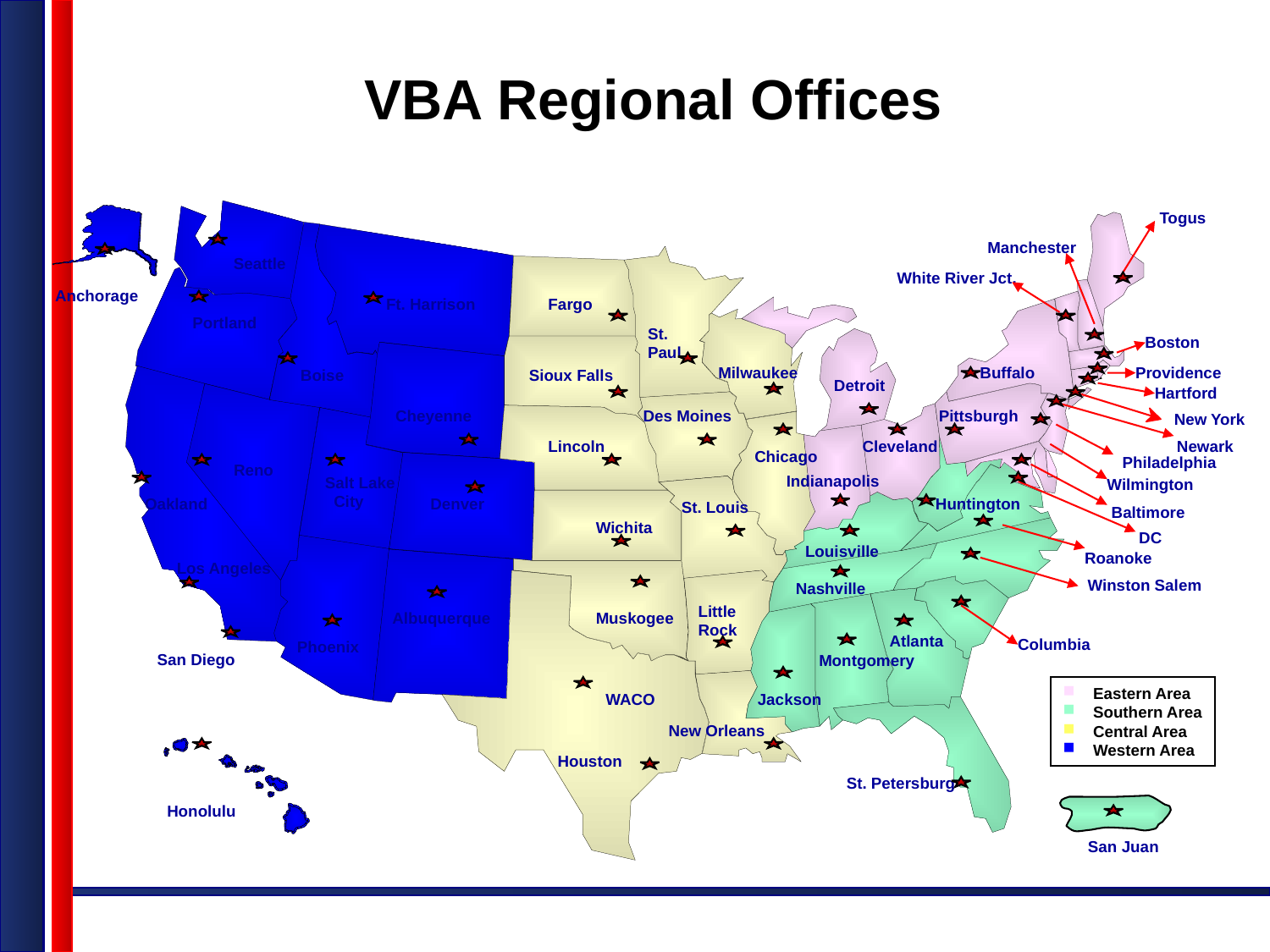

VBA Regional Offices

Togus

Manchester

Seattle

White River Jct.

Anchorage

Ft. Harrison
Fargo

Portland

St.
Paul

Boston

Milwaukee
Boise
Sioux Falls

Buffalo

Providence

Detroit

Hartford

Cheyenne
Des Moines
Pittsburgh

New York

Lincoln
Cleveland
Newark

Chicago

Philadelphia
Reno

Indianapolis

Salt Lake
  City

Wilmington

Oakland
Denver
Huntington

St. Louis

Baltimore

Wichita

DC

Louisville

Roanoke

Los Angeles

Nashville
Winston Salem

Little
Rock

Albuquerque
Muskogee

Atlanta

Phoenix

Columbia

San Diego
Montgomery

Eastern Area
Southern Area
Central Area
Western Area
WACO
Jackson

New Orleans

Houston

St. Petersburg

Honolulu

San Juan